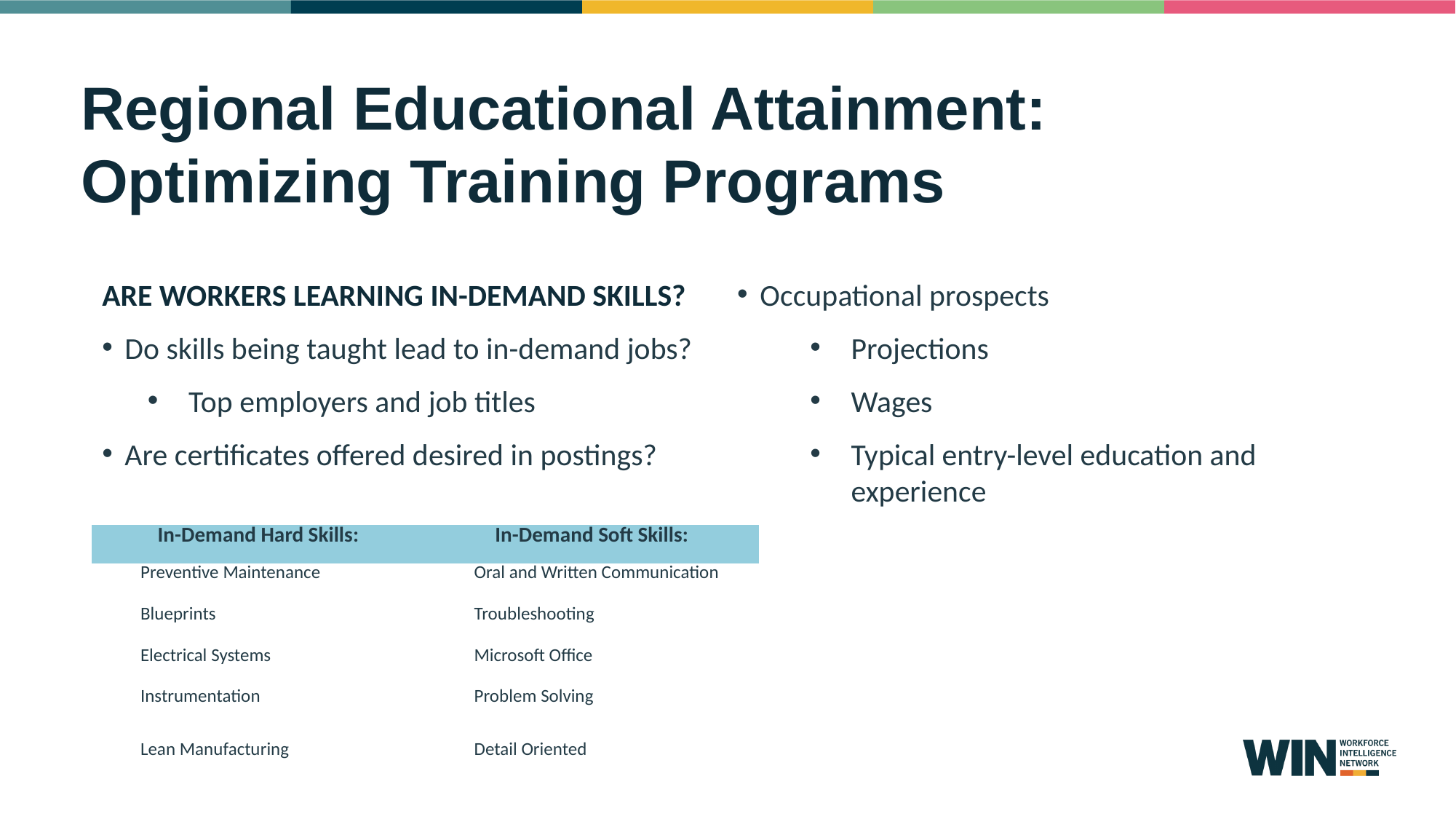

Regional Educational Attainment: Optimizing Training Programs
Are workers learning In-Demand skills?
Do skills being taught lead to in-demand jobs?
Top employers and job titles
Are certificates offered desired in postings?
Occupational prospects
Projections
Wages
Typical entry-level education and experience
| In-Demand Hard Skills: | In-Demand Soft Skills: |
| --- | --- |
| Preventive Maintenance | Oral and Written Communication |
| Blueprints | Troubleshooting |
| Electrical Systems | Microsoft Office |
| Instrumentation | Problem Solving |
| Lean Manufacturing | Detail Oriented |